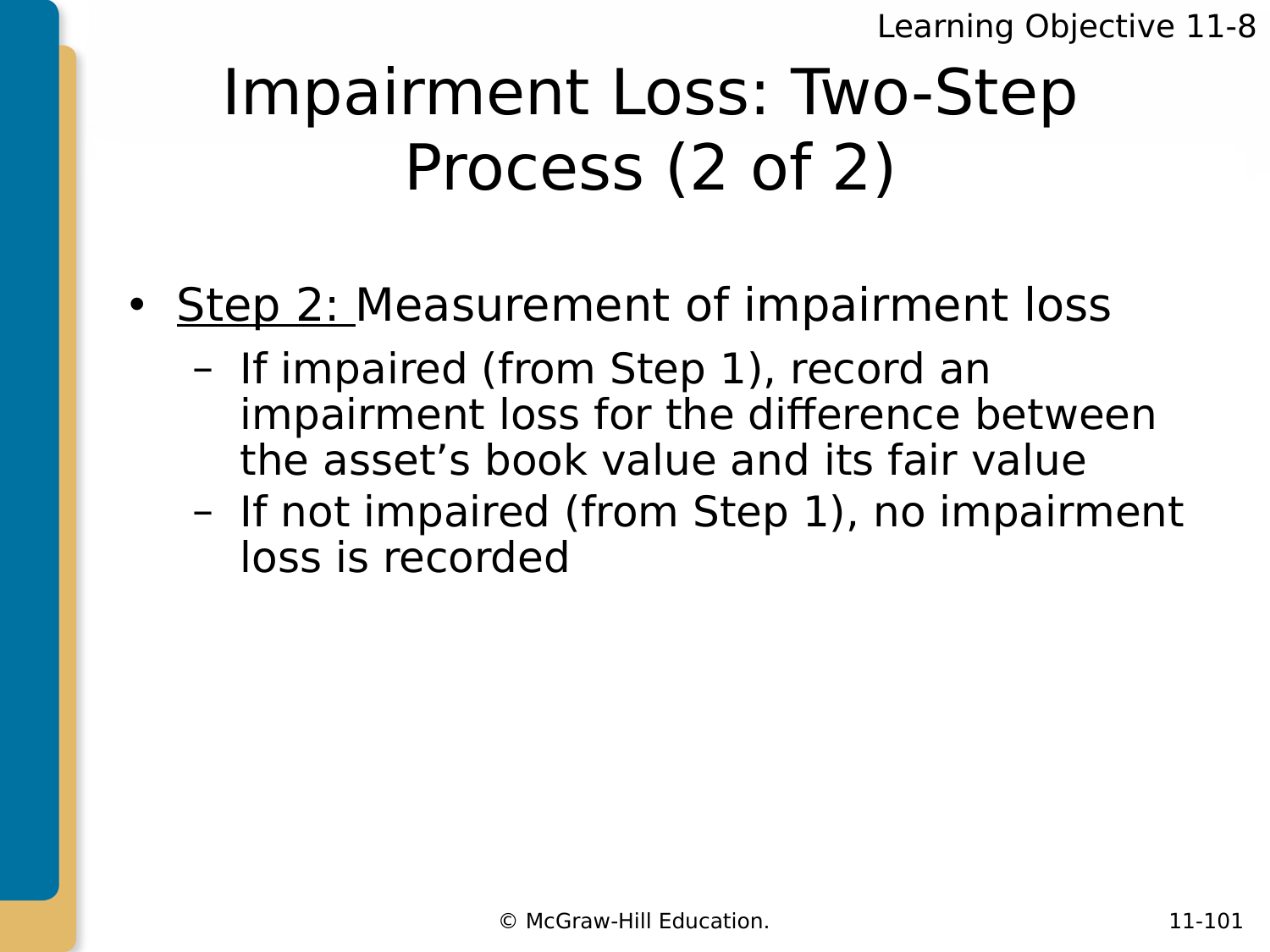

Learning Objective 11-8
# Impairment Loss: Two-Step Process (2 of 2)
Step 2: Measurement of impairment loss
If impaired (from Step 1), record an impairment loss for the difference between the asset’s book value and its fair value
If not impaired (from Step 1), no impairment loss is recorded